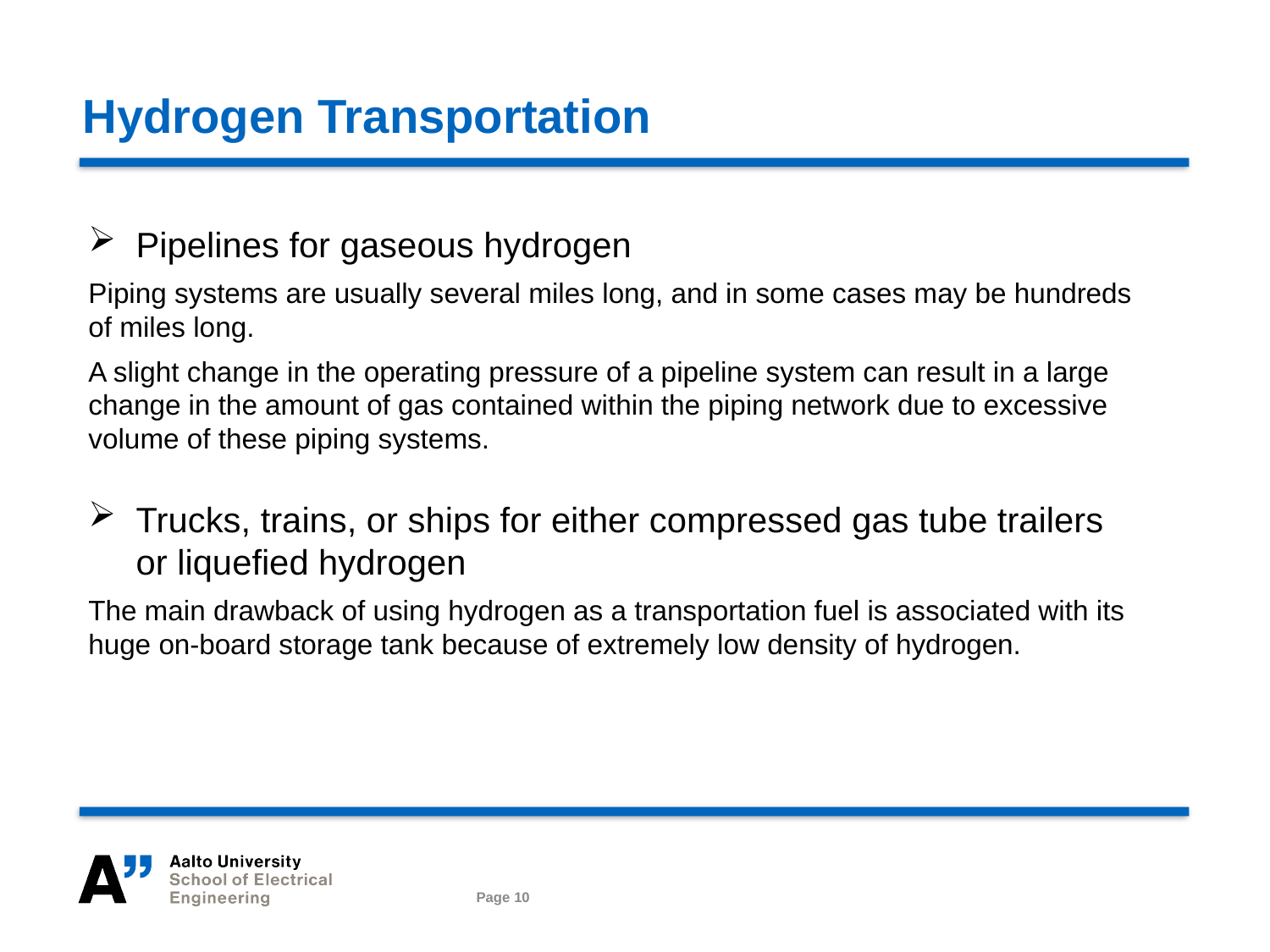

# Hydrogen Transportation
Pipelines for gaseous hydrogen
Piping systems are usually several miles long, and in some cases may be hundreds of miles long.
A slight change in the operating pressure of a pipeline system can result in a large change in the amount of gas contained within the piping network due to excessive volume of these piping systems.

Trucks, trains, or ships for either compressed gas tube trailers or liquefied hydrogen
The main drawback of using hydrogen as a transportation fuel is associated with its huge on-board storage tank because of extremely low density of hydrogen.

Page 10